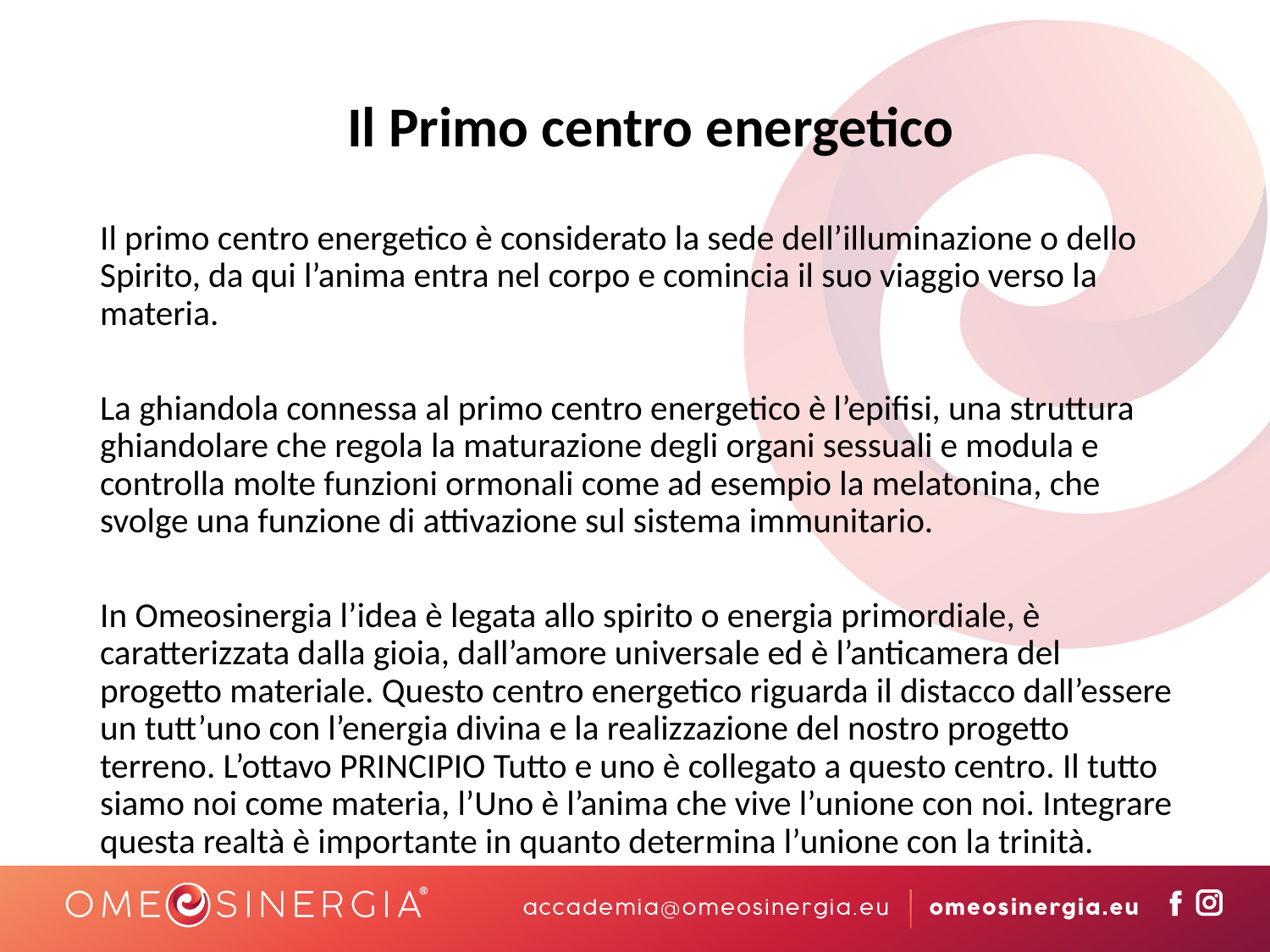

Il Primo centro energetico

Il primo centro energetico è considerato la sede dell’illuminazione o dello Spirito, da qui l’anima entra nel corpo e comincia il suo viaggio verso la materia.

La ghiandola connessa al primo centro energetico è l’epifisi, una struttura ghiandolare che regola la maturazione degli organi sessuali e modula e controlla molte funzioni ormonali come ad esempio la melatonina, che svolge una funzione di attivazione sul sistema immunitario.

In Omeosinergia l’idea è legata allo spirito o energia primordiale, è caratterizzata dalla gioia, dall’amore universale ed è l’anticamera del progetto materiale. Questo centro energetico riguarda il distacco dall’essere un tutt’uno con l’energia divina e la realizzazione del nostro progetto terreno. L’ottavo PRINCIPIO Tutto e uno è collegato a questo centro. Il tutto siamo noi come materia, l’Uno è l’anima che vive l’unione con noi. Integrare questa realtà è importante in quanto determina l’unione con la trinità.